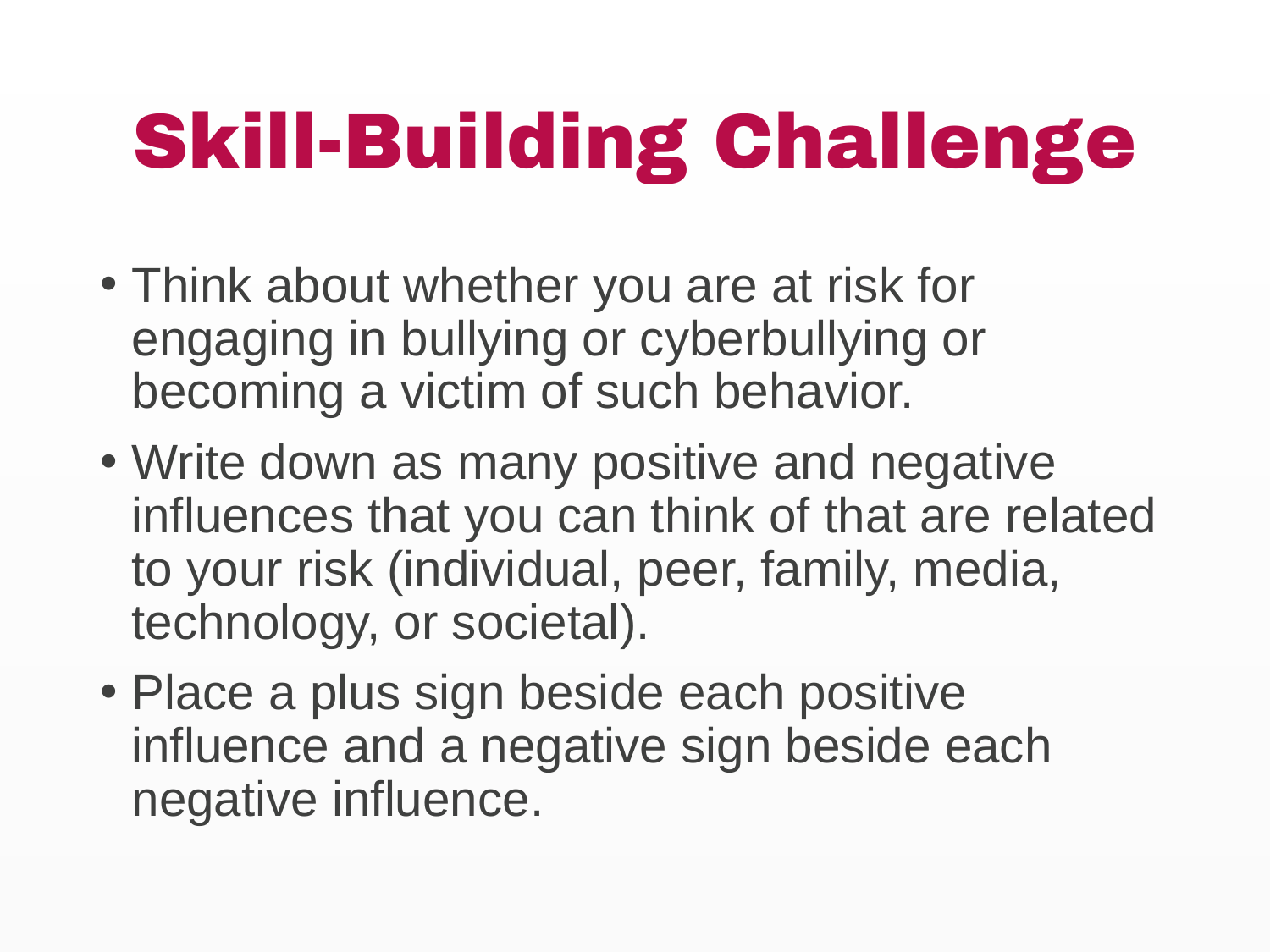

# Skill-Building Challenge
Think about whether you are at risk for engaging in bullying or cyberbullying or becoming a victim of such behavior.
Write down as many positive and negative influences that you can think of that are related to your risk (individual, peer, family, media, technology, or societal).
Place a plus sign beside each positive influence and a negative sign beside each negative influence.